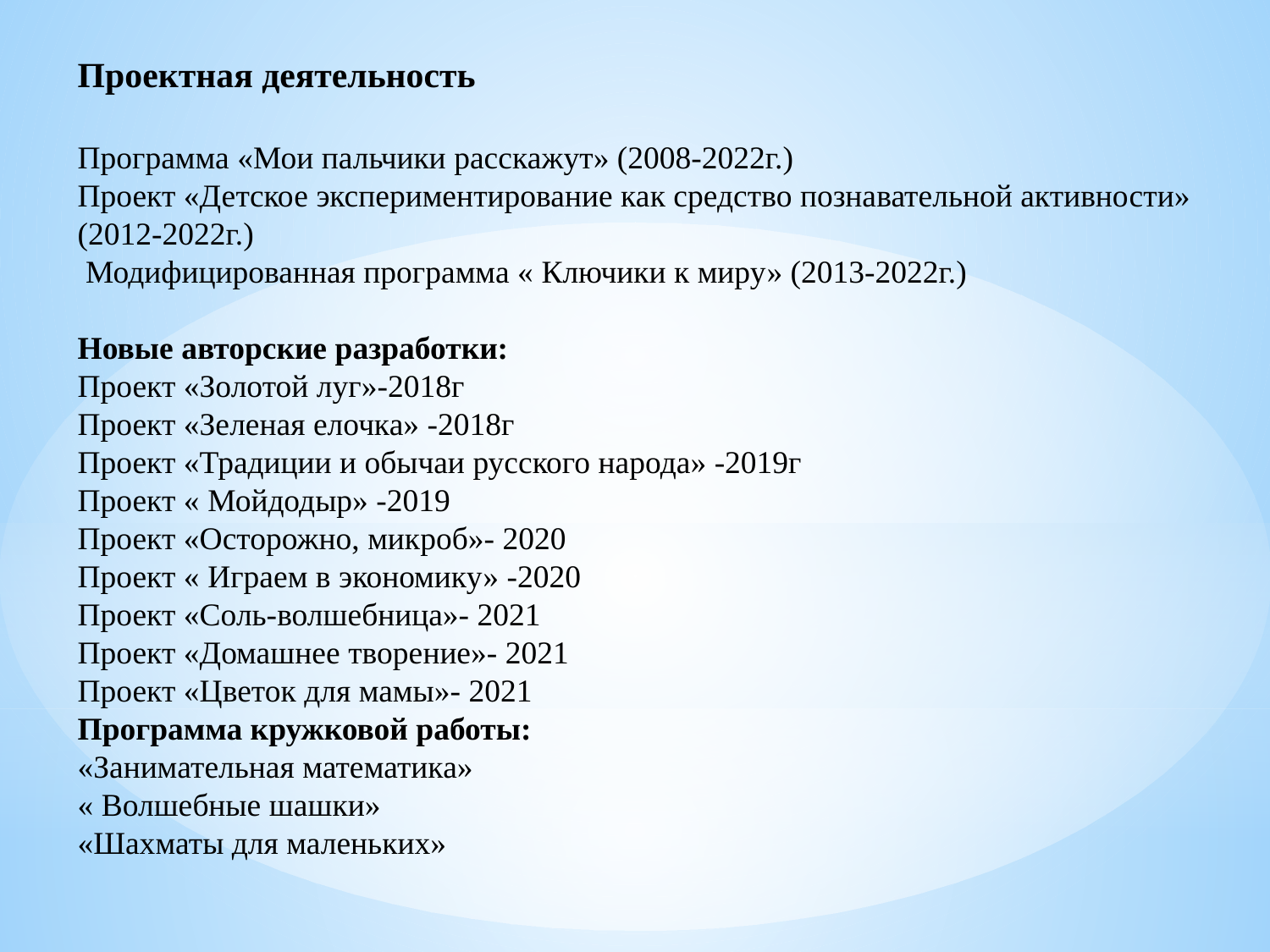

# Проектная деятельность Программа «Мои пальчики расскажут» (2008-2022г.) Проект «Детское экспериментирование как средство познавательной активности» (2012-2022г.) Модифицированная программа « Ключики к миру» (2013-2022г.) Новые авторские разработки: Проект «Золотой луг»-2018г Проект «Зеленая елочка» -2018г Проект «Традиции и обычаи русского народа» -2019г Проект « Мойдодыр» -2019 Проект «Осторожно, микроб»- 2020 Проект « Играем в экономику» -2020 Проект «Соль-волшебница»- 2021 Проект «Домашнее творение»- 2021 Проект «Цветок для мамы»- 2021 Программа кружковой работы: «Занимательная математика» « Волшебные шашки» «Шахматы для маленьких»